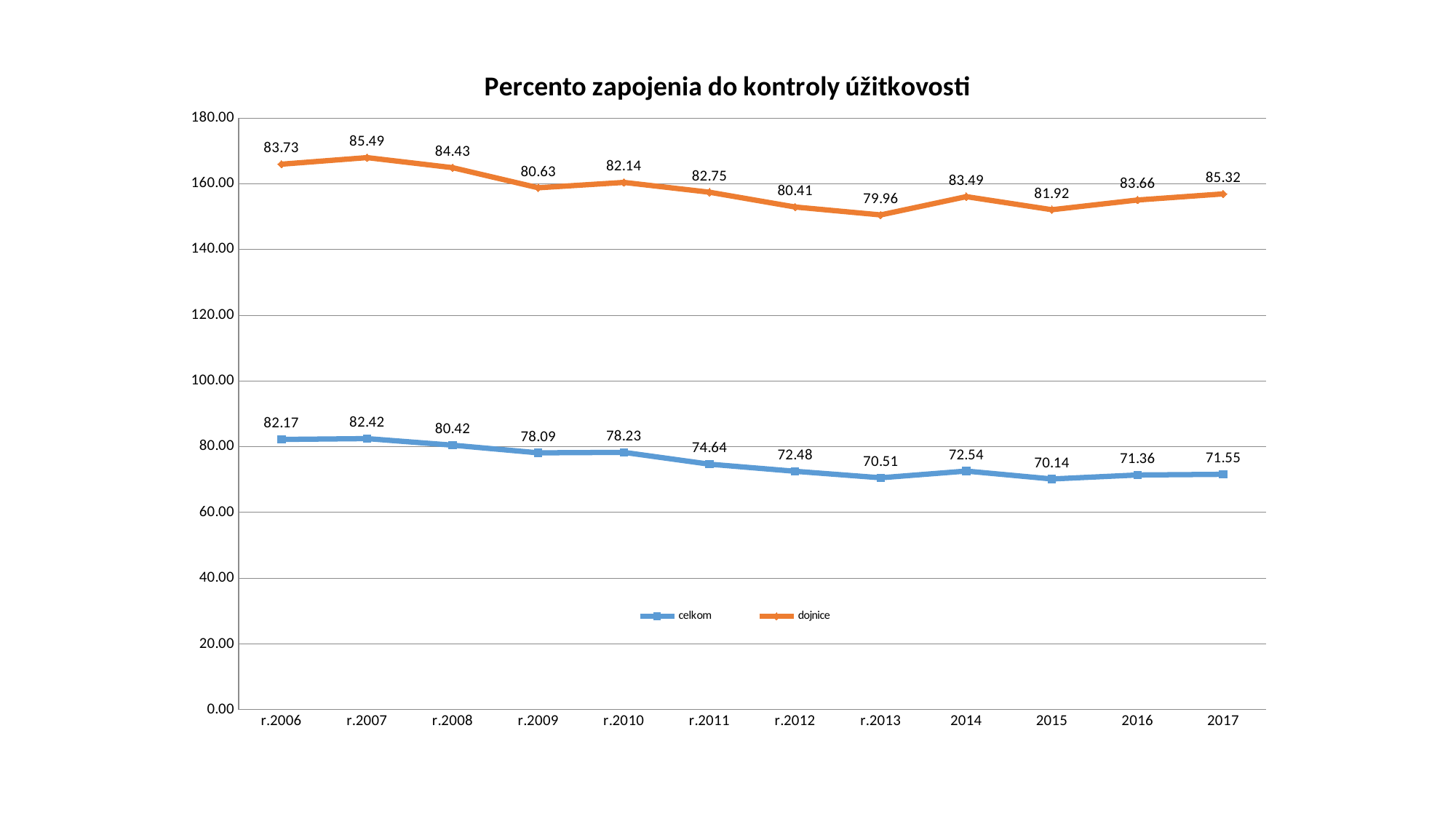

### Chart: Percento zapojenia do kontroly úžitkovosti

| Category | celkom | dojnice |
|---|---|---|
| r.2006 | 82.17312362510462 | 83.733405288721 |
| r.2007 | 82.41854038087907 | 85.48569826135727 |
| r.2008 | 80.42001089092501 | 84.42658154381893 |
| r.2009 | 78.09451406430095 | 80.63471971066907 |
| r.2010 | 78.23040717074555 | 82.13515189088655 |
| r.2011 | 74.63894477978985 | 82.74808663084188 |
| r.2012 | 72.47666820475418 | 80.41165617680541 |
| r.2013 | 70.5088490021338 | 79.9629462515553 |
| 2014 | 72.54197179177417 | 83.49059206533134 |
| 2015 | 70.14126379117265 | 81.92236415146587 |
| 2016 | 71.35706598143065 | 83.66380342391955 |
| 2017 | 71.55460766563353 | 85.3156401012503 |